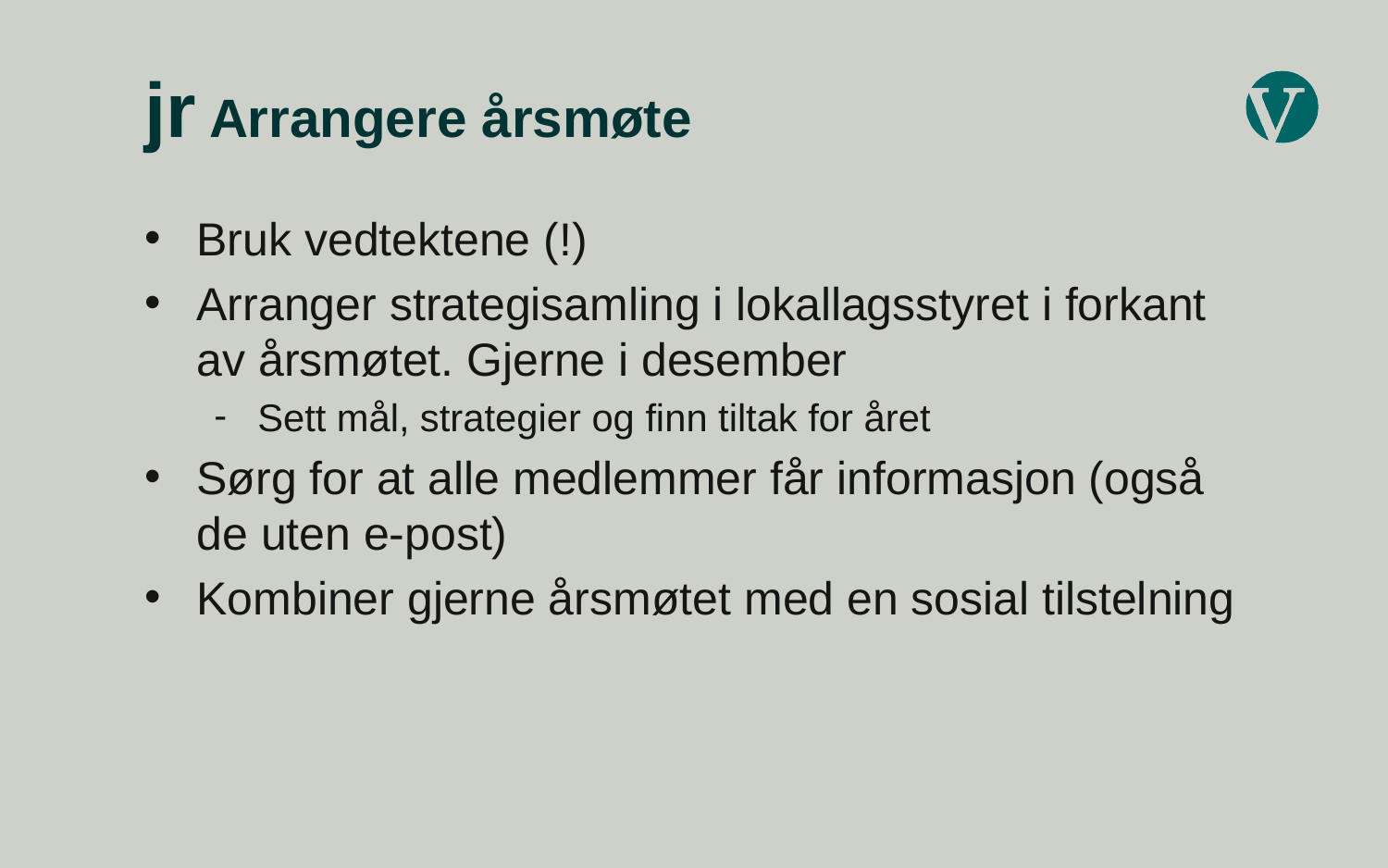

# jr Arrangere årsmøte
Bruk vedtektene (!)
Arranger strategisamling i lokallagsstyret i forkant av årsmøtet. Gjerne i desember
Sett mål, strategier og finn tiltak for året
Sørg for at alle medlemmer får informasjon (også de uten e-post)
Kombiner gjerne årsmøtet med en sosial tilstelning